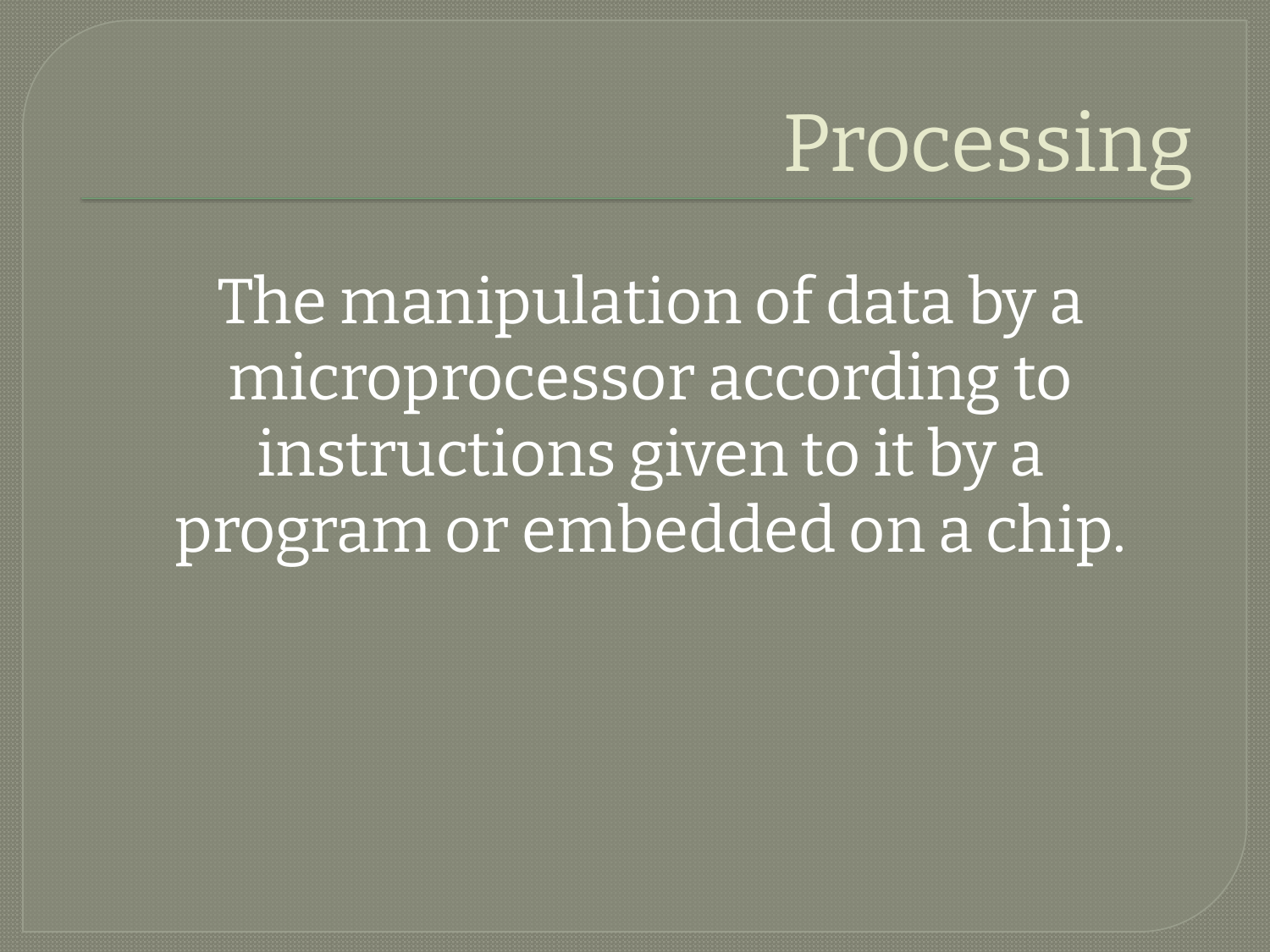

# Processing
The manipulation of data by a microprocessor according to instructions given to it by a program or embedded on a chip.